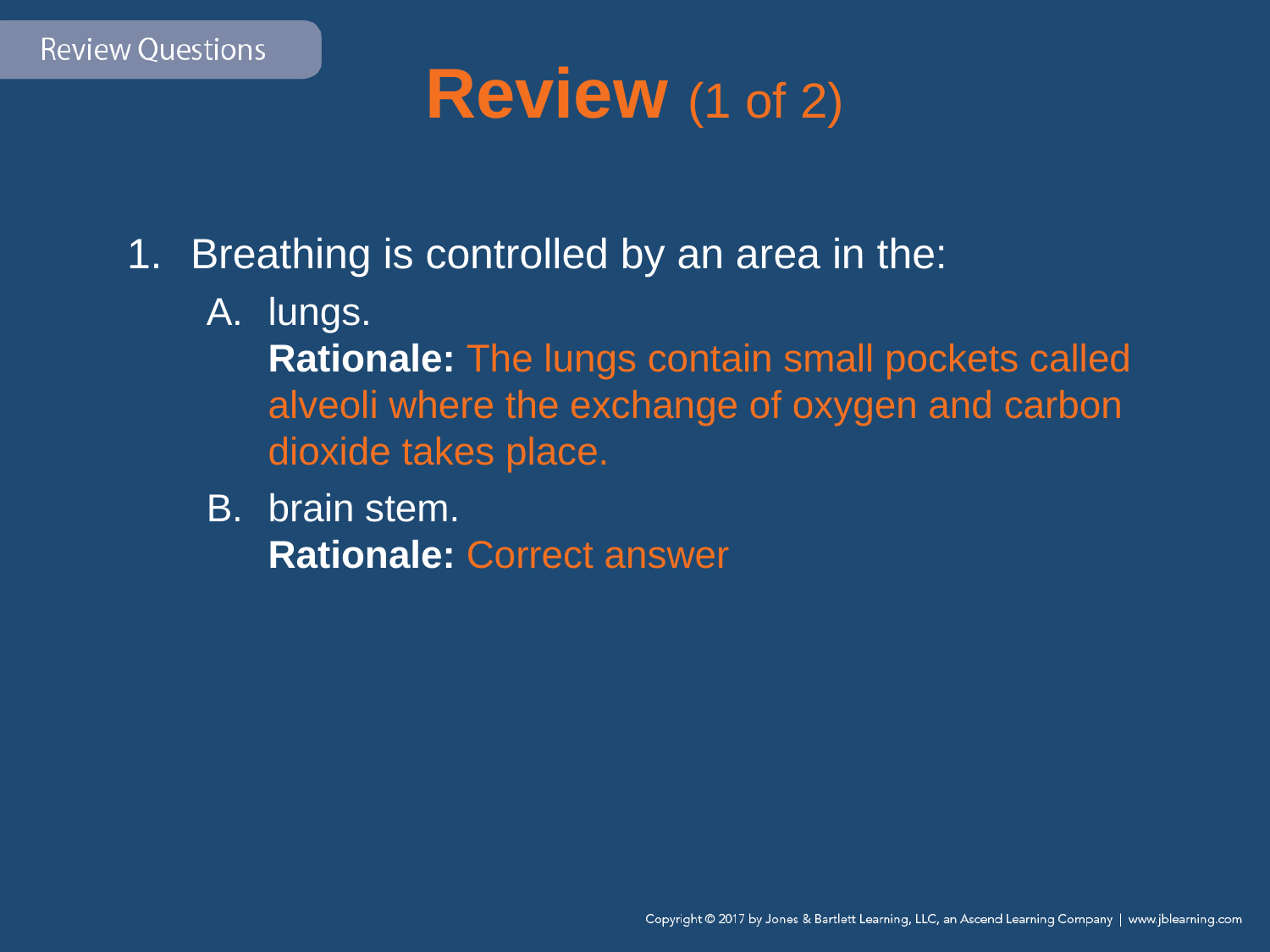

# Review (1 of 2)
Breathing is controlled by an area in the:
lungs.
Rationale: The lungs contain small pockets called alveoli where the exchange of oxygen and carbon dioxide takes place.
brain stem.
Rationale: Correct answer